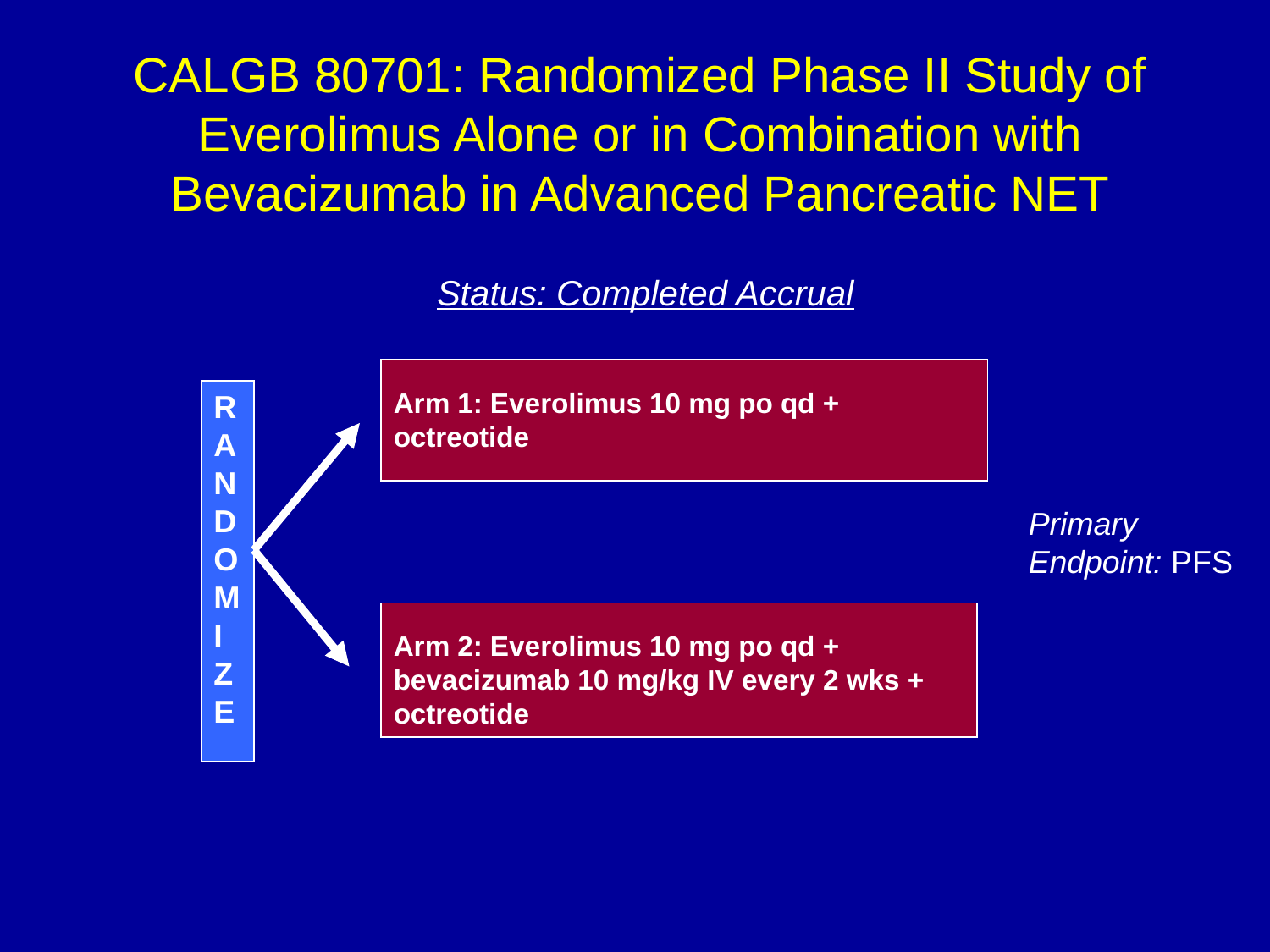

# CALGB 80701: Randomized Phase II Study of Everolimus Alone or in Combination with Bevacizumab in Advanced Pancreatic NET
Status: Completed Accrual

Arm 1: Everolimus 10 mg po qd + octreotide
RANDOMI
ZE

Primary Endpoint: PFS

Arm 2: Everolimus 10 mg po qd + bevacizumab 10 mg/kg IV every 2 wks + octreotide